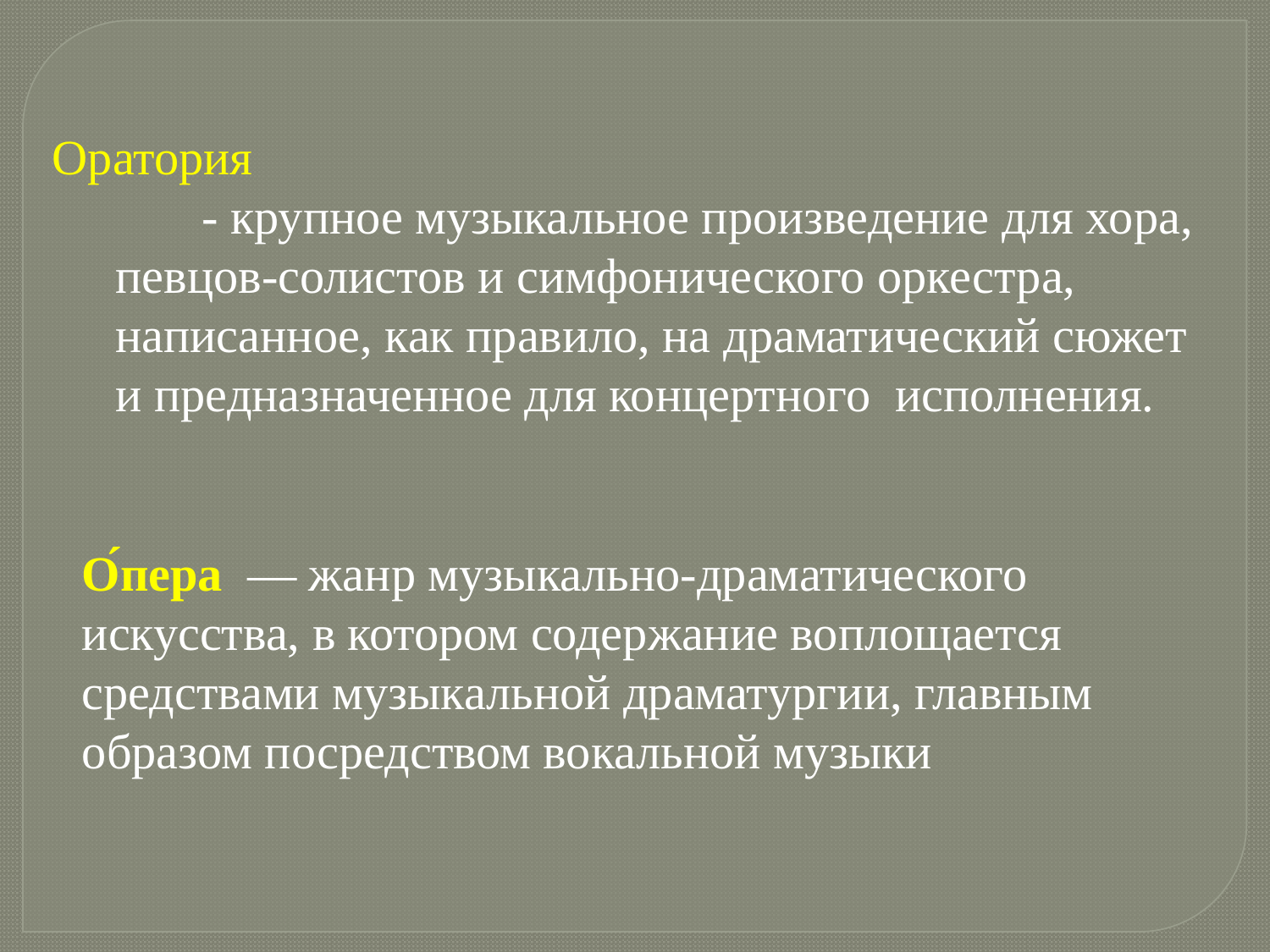

Оратория
       - крупное музыкальное произведение для хора, певцов-солистов и симфонического оркестра, написанное, как правило, на драматический сюжет и предназначенное для концертного  исполнения.

О́пера  — жанр музыкально-драматического искусства, в котором содержание воплощается средствами музыкальной драматургии, главным образом посредством вокальной музыки